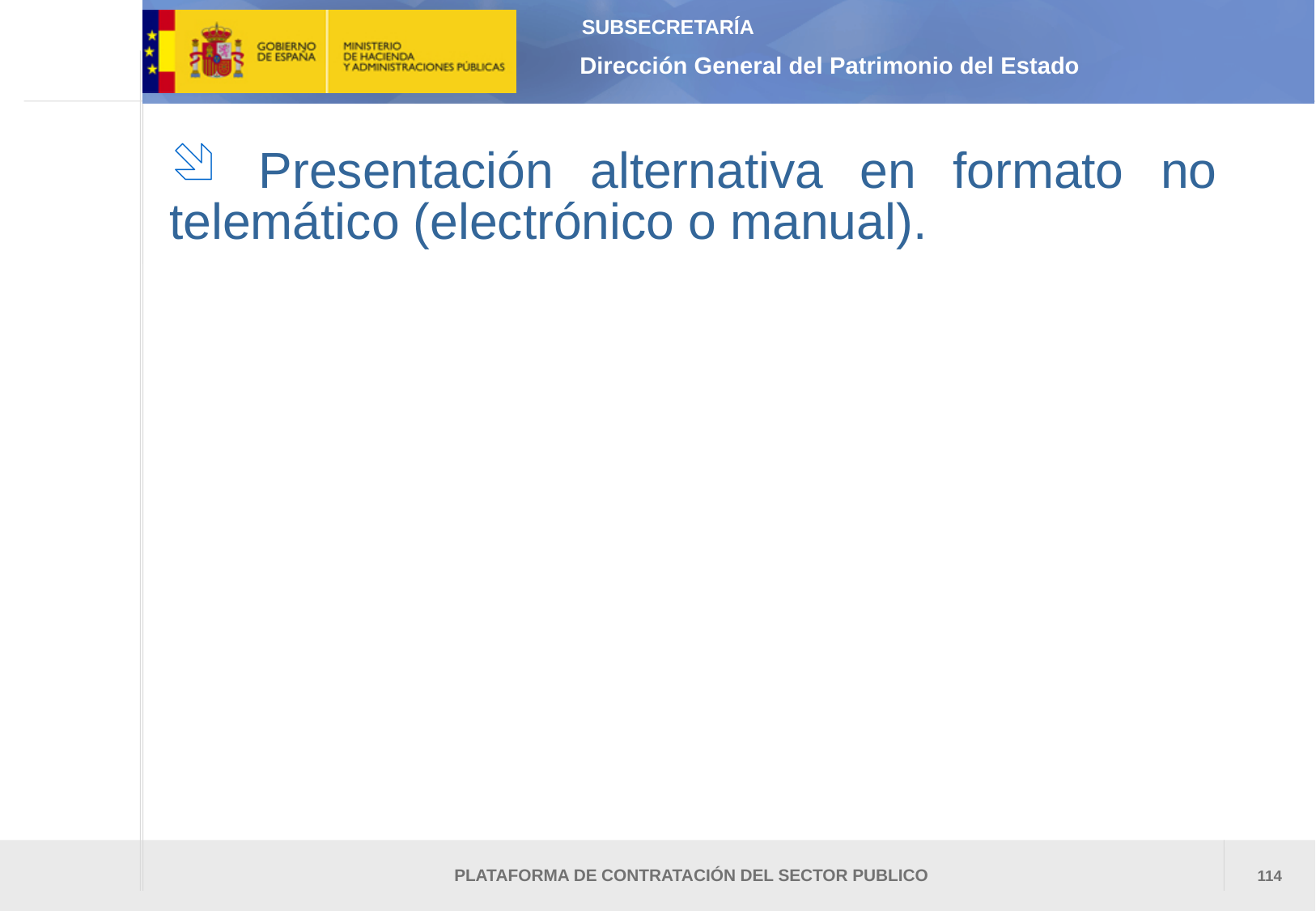

Presentación alternativa en formato no telemático (electrónico o manual).